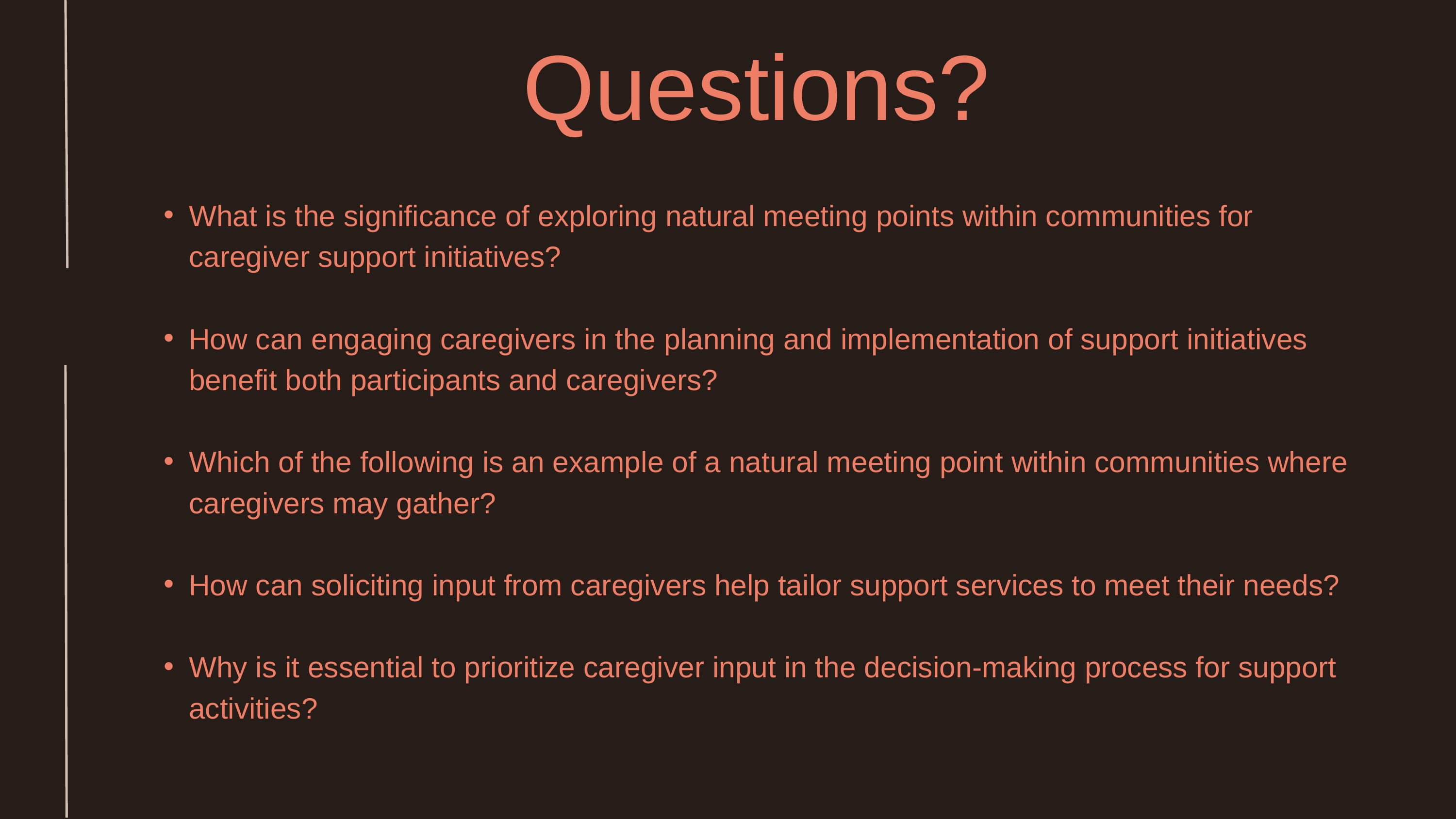

Questions?

What is the significance of exploring natural meeting points within communities for caregiver support initiatives?

How can engaging caregivers in the planning and implementation of support initiatives benefit both participants and caregivers?

Which of the following is an example of a natural meeting point within communities where caregivers may gather?

How can soliciting input from caregivers help tailor support services to meet their needs?

Why is it essential to prioritize caregiver input in the decision-making process for support activities?